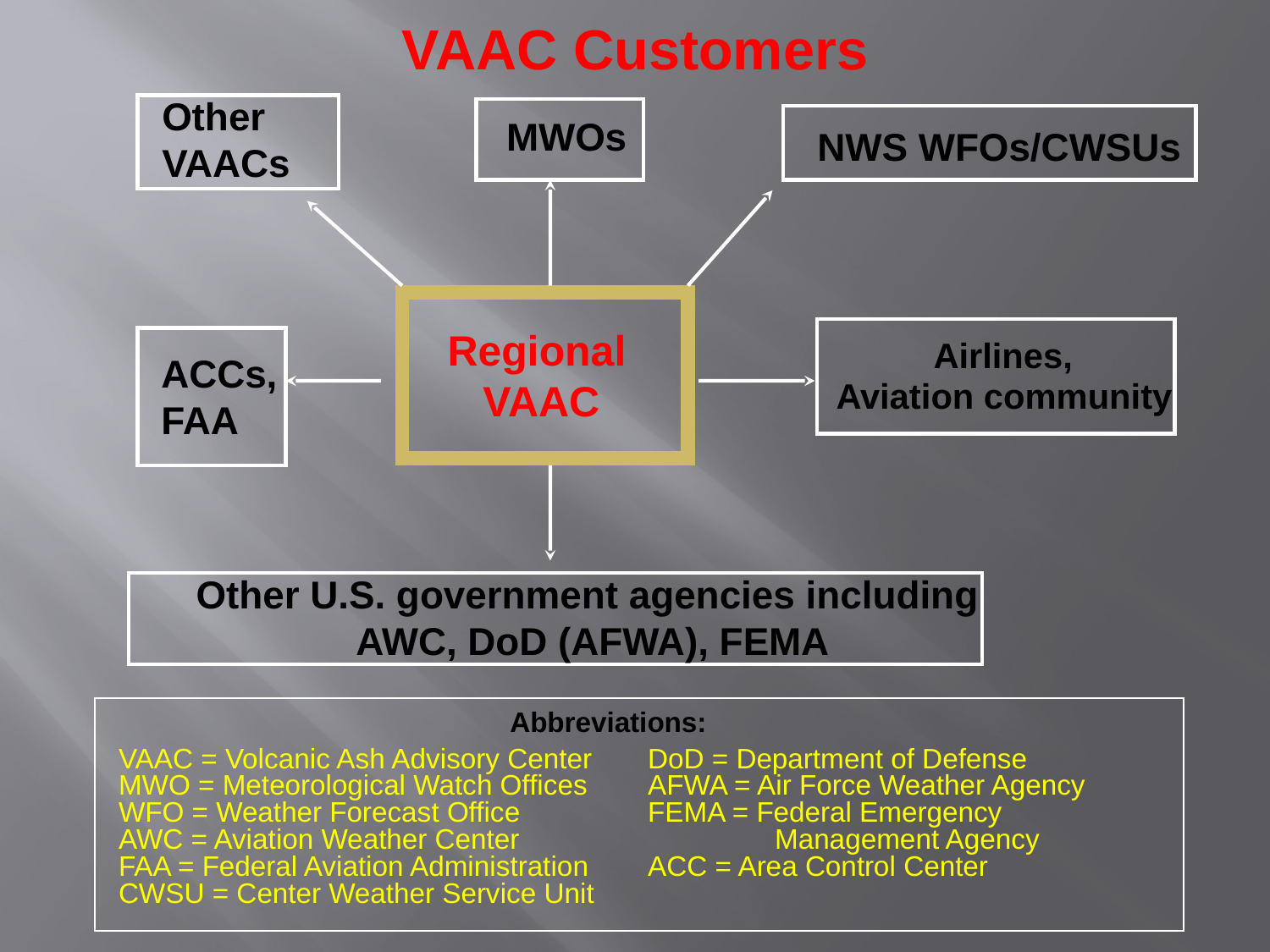

# VAAC Customers
Other
VAACs

        MWOs

 NWS WFOs/CWSUs

 ACCs,
FAA
Regional
   VAAC

          Airlines,
Aviation community

Other U.S. government agencies including  AWC, DoD (AFWA), FEMA

    Abbreviations:
VAAC = Volcanic Ash Advisory Center
MWO = Meteorological Watch Offices
WFO = Weather Forecast Office
AWC = Aviation Weather Center
FAA = Federal Aviation Administration
CWSU = Center Weather Service Unit
DoD = Department of Defense
AFWA = Air Force Weather Agency
FEMA = Federal Emergency 		            	Management Agency
ACC = Area Control Center